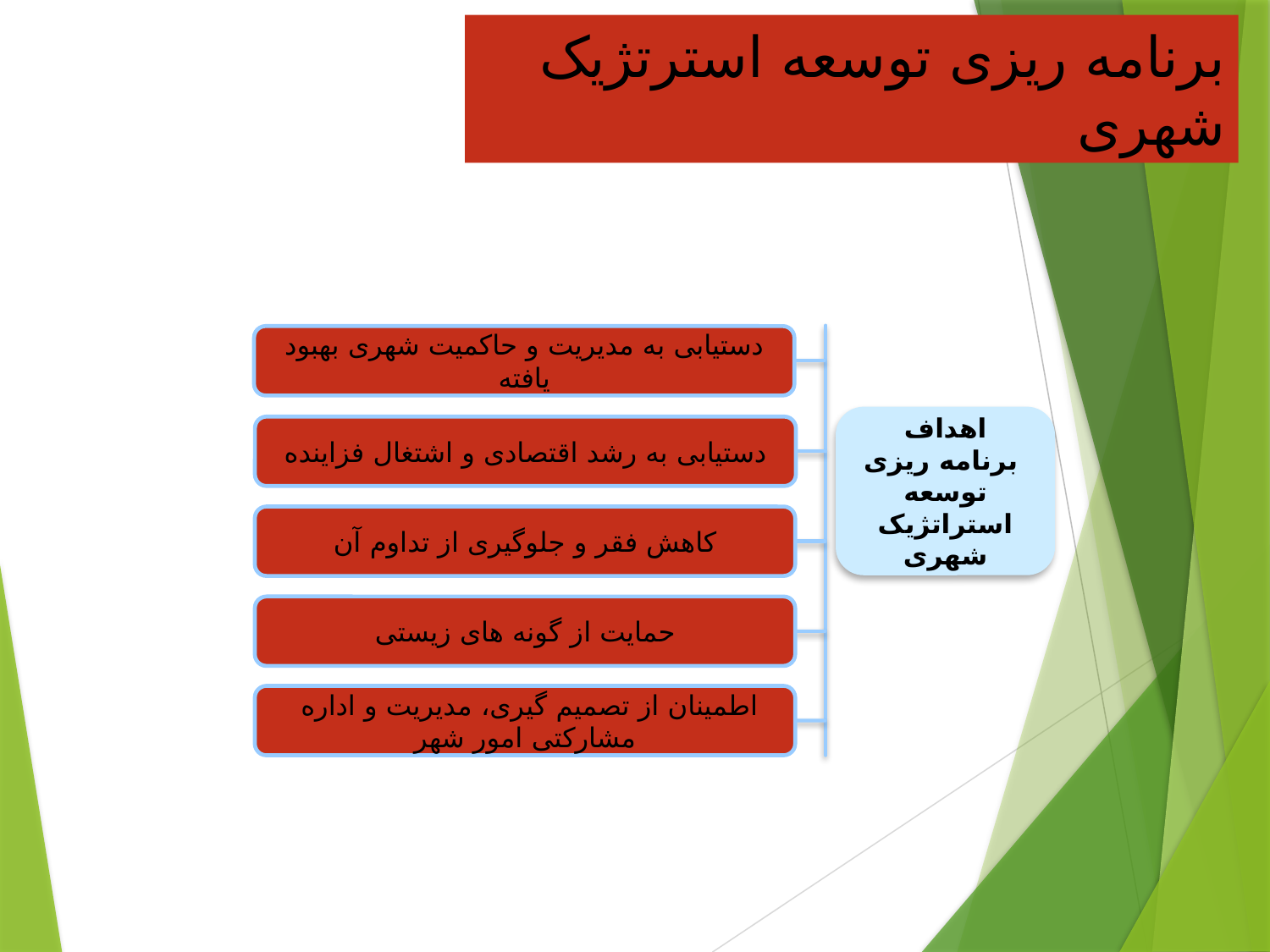

برنامه ریزی توسعه استرتژیک شهری
دستیابی به مدیریت و حاکمیت شهری بهبود یافته
اهداف
 برنامه‌ ریزی توسعه استراتژیک شهری
دستیابی به رشد اقتصادی و اشتغال فزاینده
کاهش فقر و جلوگیری از تداوم آن
حمایت از گونه ‌های زیستی
اطمینان از تصمیم گیری، مدیریت و اداره  مشارکتی امور شهر